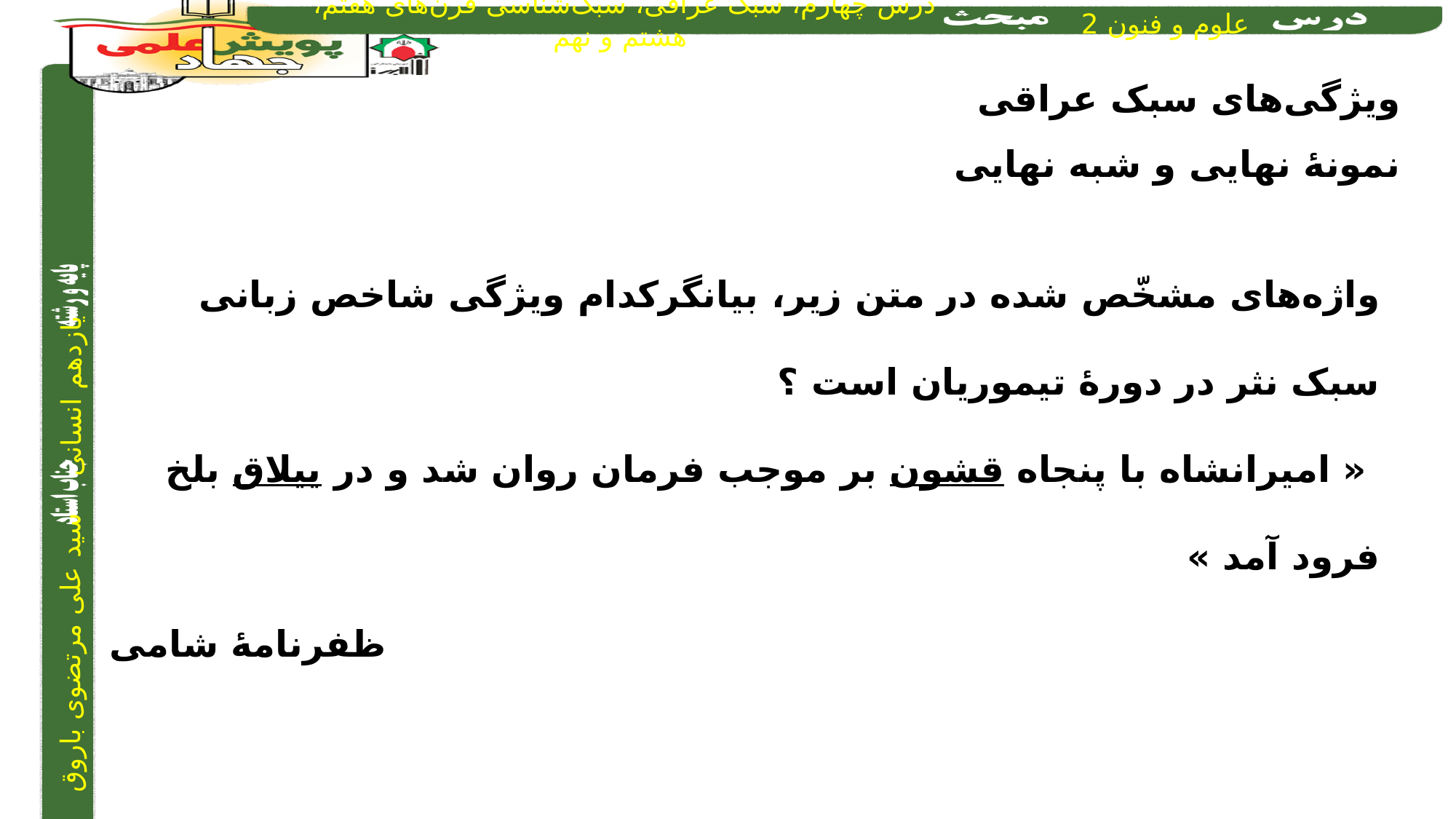

ویژگی‌های سبک عراقی
نمونۀ نهایی و شبه نهایی
واژه‌های مشخّص شده در متن زیر، بیانگرکدام ویژگی شاخص زبانی سبک نثر در دورۀ تیموریان است ؟
 « امیرانشاه با پنجاه قشون بر موجب فرمان روان شد و در ییلاق بلخ فرود آمد »
 ظفرنامۀ شامی

ورود لغات ترکی مغولی